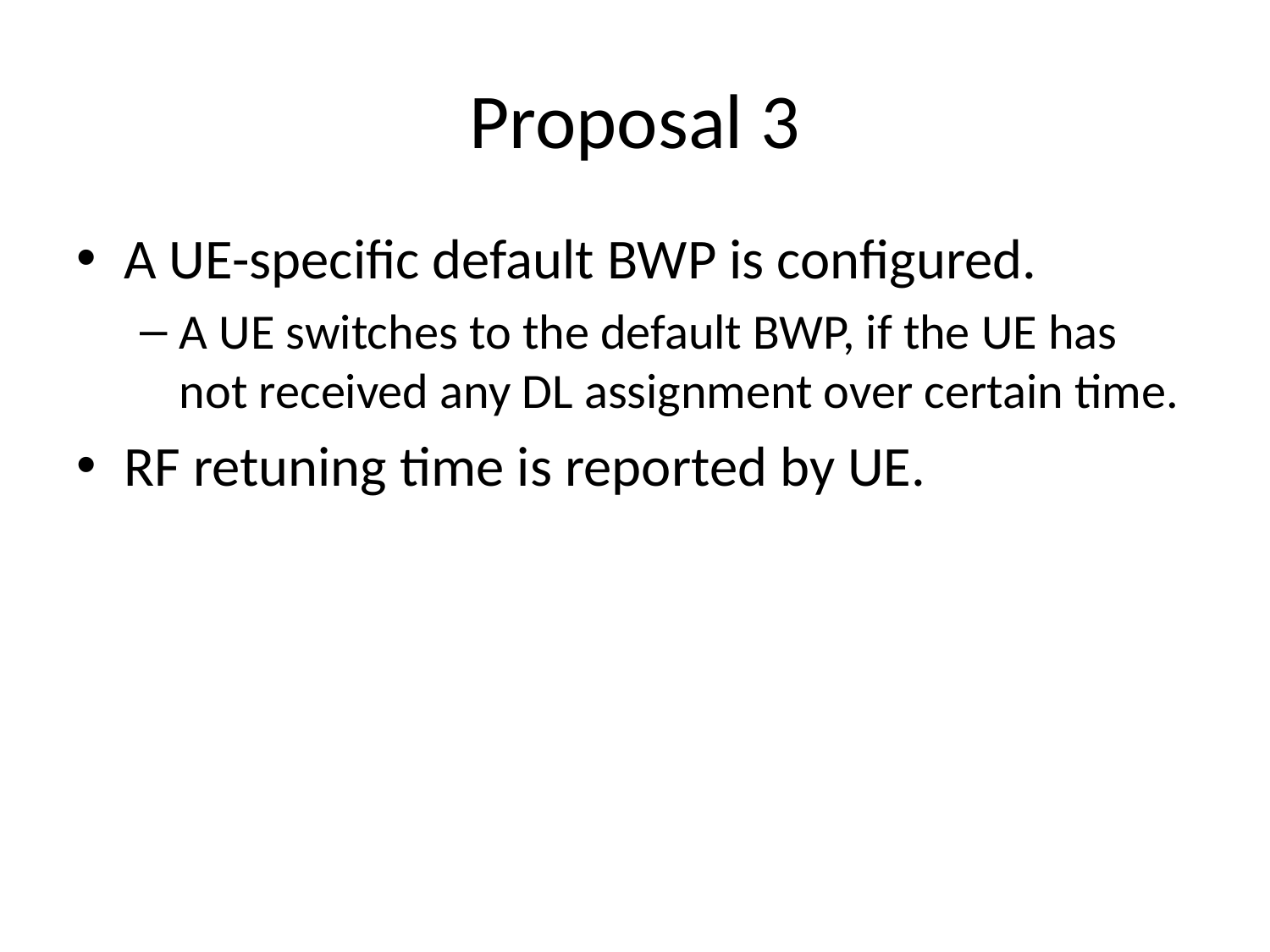

# Proposal 3
A UE-specific default BWP is configured.
A UE switches to the default BWP, if the UE has not received any DL assignment over certain time.
RF retuning time is reported by UE.